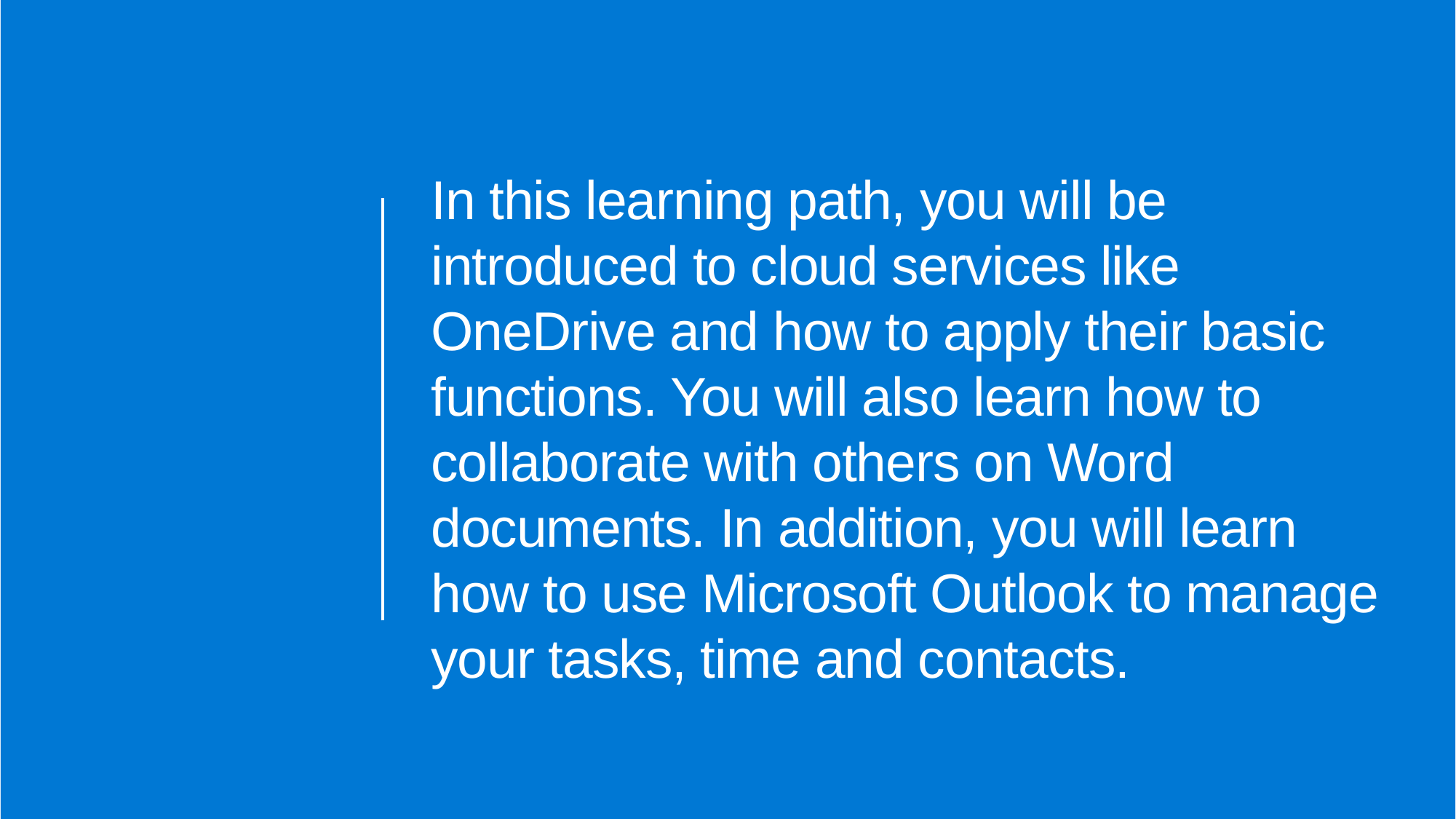

In this learning path, you will be introduced to cloud services like OneDrive and how to apply their basic functions. You will also learn how to collaborate with others on Word documents. In addition, you will learn how to use Microsoft Outlook to manage your tasks, time and contacts.